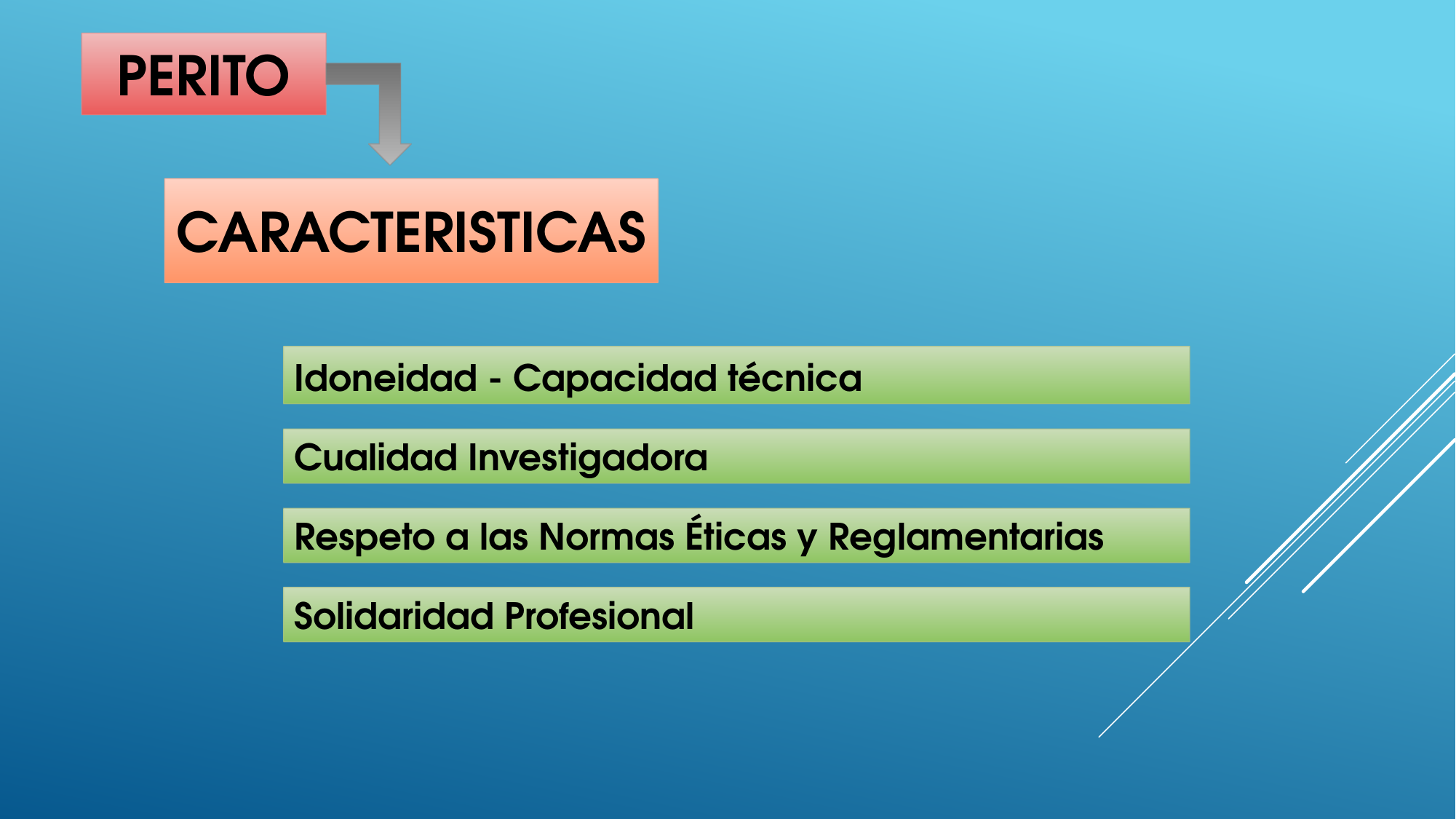

perito

# CARACTERISTICAS
Idoneidad - Capacidad técnica
Cualidad Investigadora
Respeto a las Normas Éticas y Reglamentarias
Solidaridad Profesional